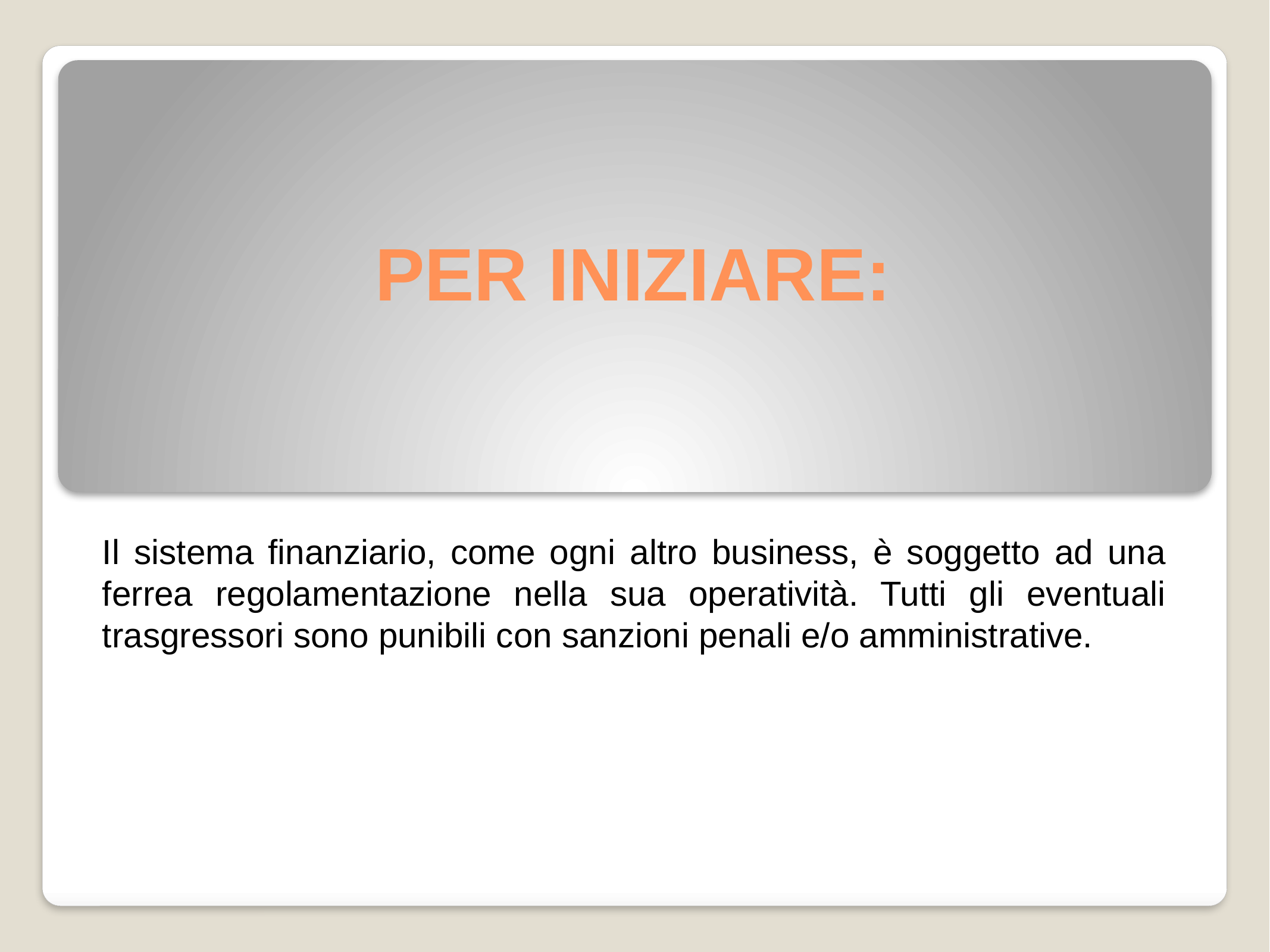

# PER INIZIARE:
Il sistema finanziario, come ogni altro business, è soggetto ad una ferrea regolamentazione nella sua operatività. Tutti gli eventuali trasgressori sono punibili con sanzioni penali e/o amministrative.